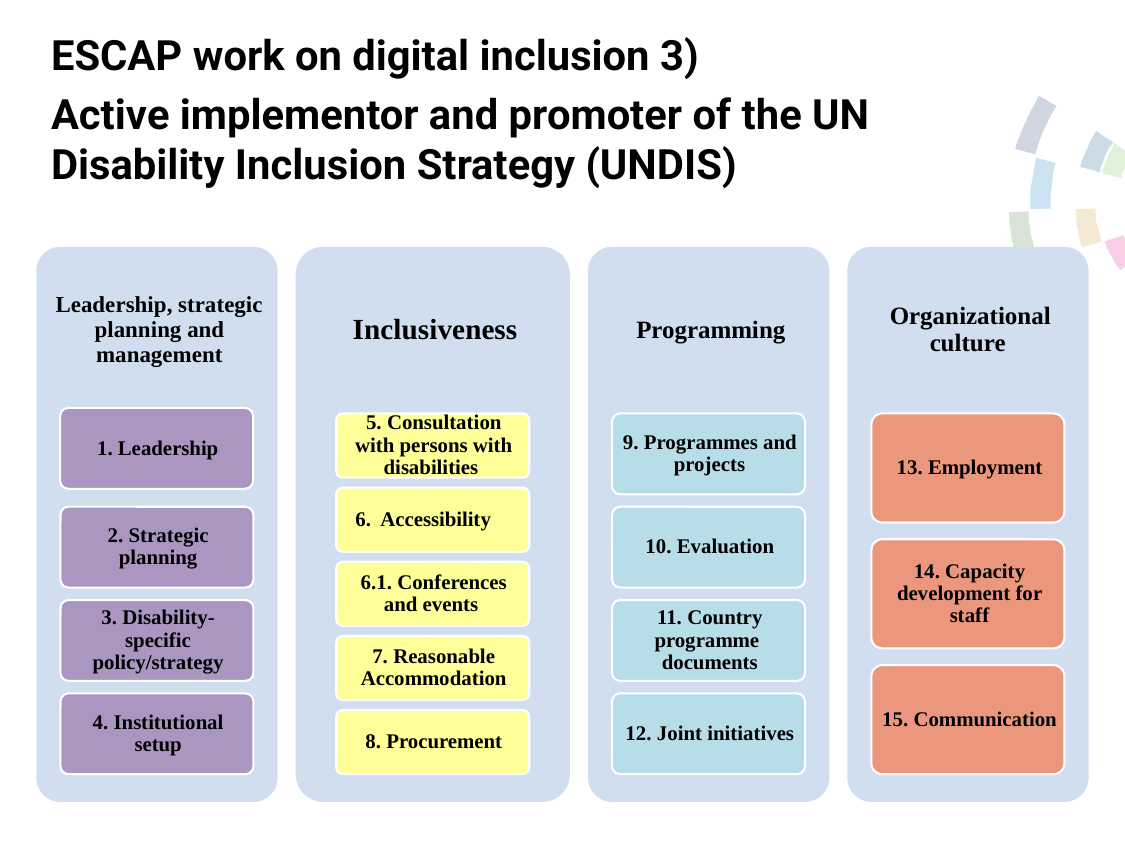

ESCAP work on digital inclusion 3)
Active implementor and promoter of the UN Disability Inclusion Strategy (UNDIS)
Leadership, strategic planning and management
1. Leadership
2. Strategic planning
3. Disability-specific policy/strategy
4. Institutional setup
Inclusiveness
5. Consultation with persons with disabilities
6.  Accessibility
6.1. Conferences and events
7. Reasonable Accommodation
8. Procurement
Programming
9. Programmes and projects
10. Evaluation
11. Country programme 
documents
12. Joint initiatives
Organizational culture
13. Employment
14. Capacity development for staff
15. Communication